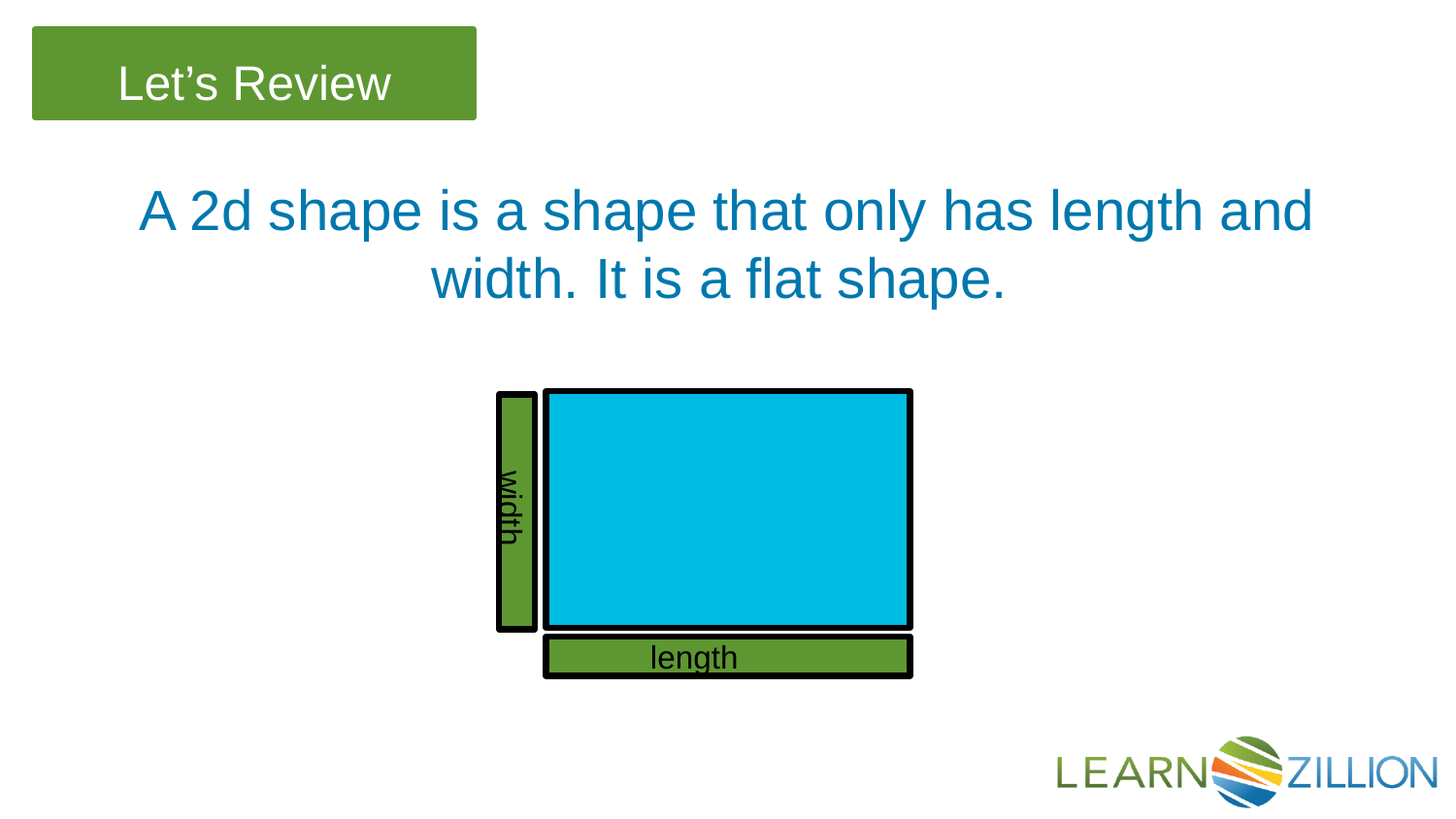

A 2d shape is a shape that only has length and width. It is a flat shape.

width

          length